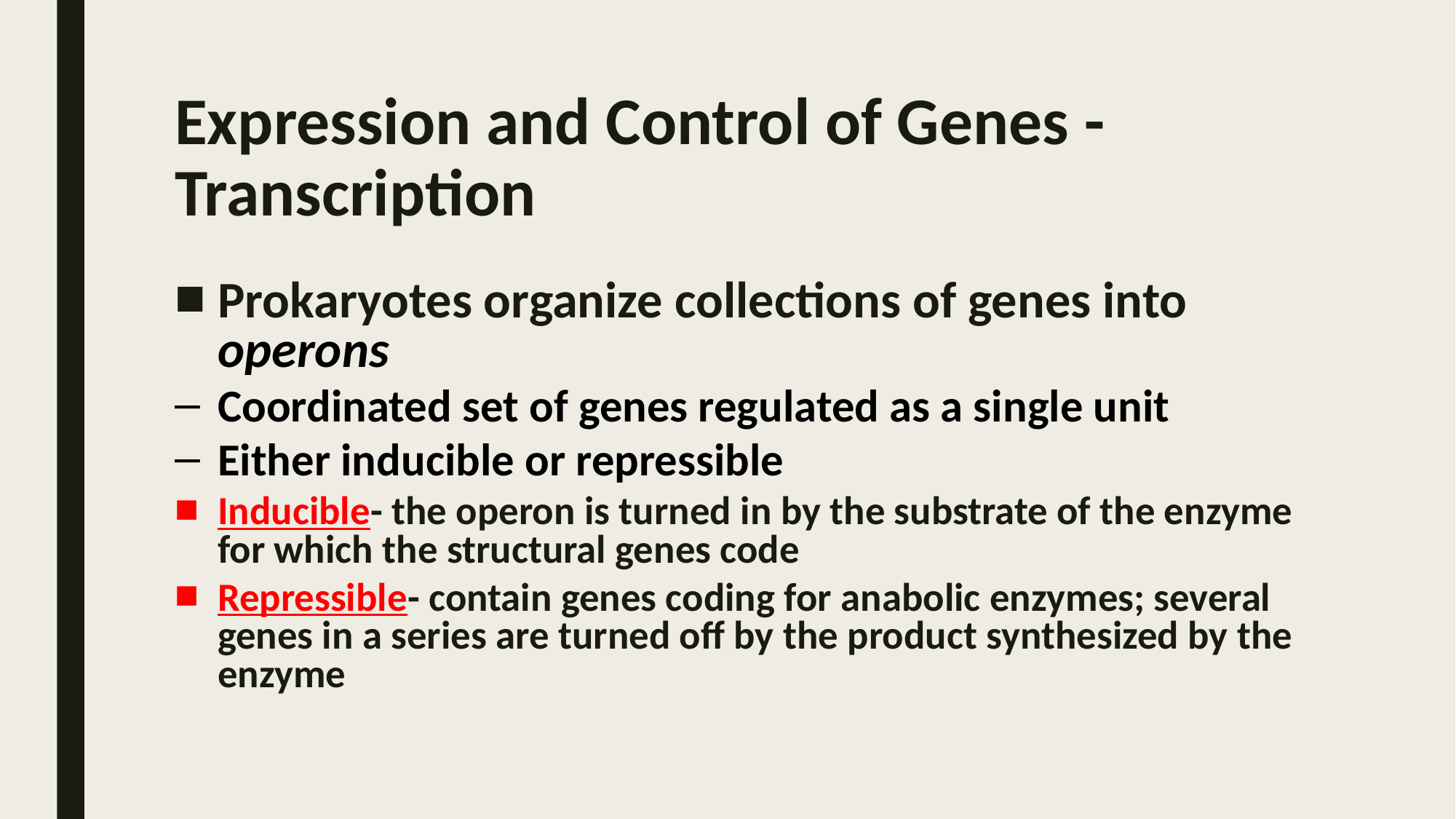

# Expression and Control of Genes - Transcription
Prokaryotes organize collections of genes into operons
Coordinated set of genes regulated as a single unit
Either inducible or repressible
Inducible- the operon is turned in by the substrate of the enzyme for which the structural genes code
Repressible- contain genes coding for anabolic enzymes; several genes in a series are turned off by the product synthesized by the enzyme